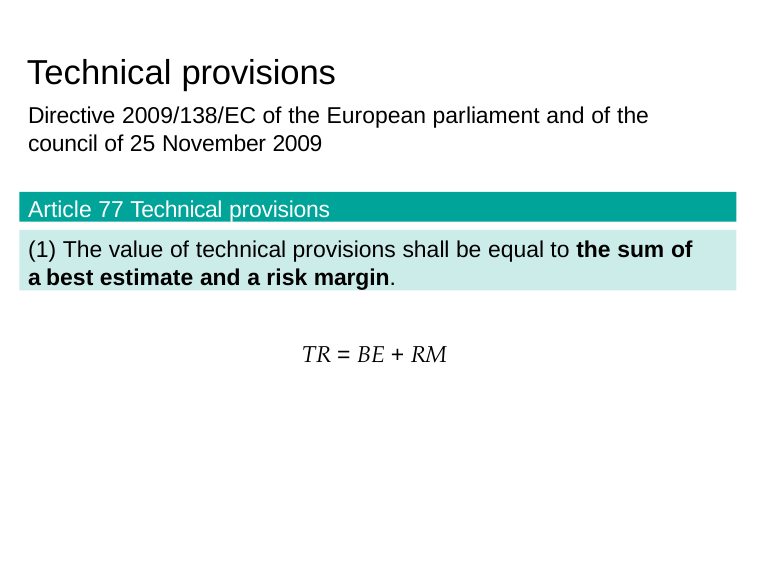

# Technical provisions
Directive 2009/138/EC of the European parliament and of the council of 25 November 2009
Article 77 Technical provisions
(1) The value of technical provisions shall be equal to the sum of a best estimate and a risk margin.
TR = BE + RM